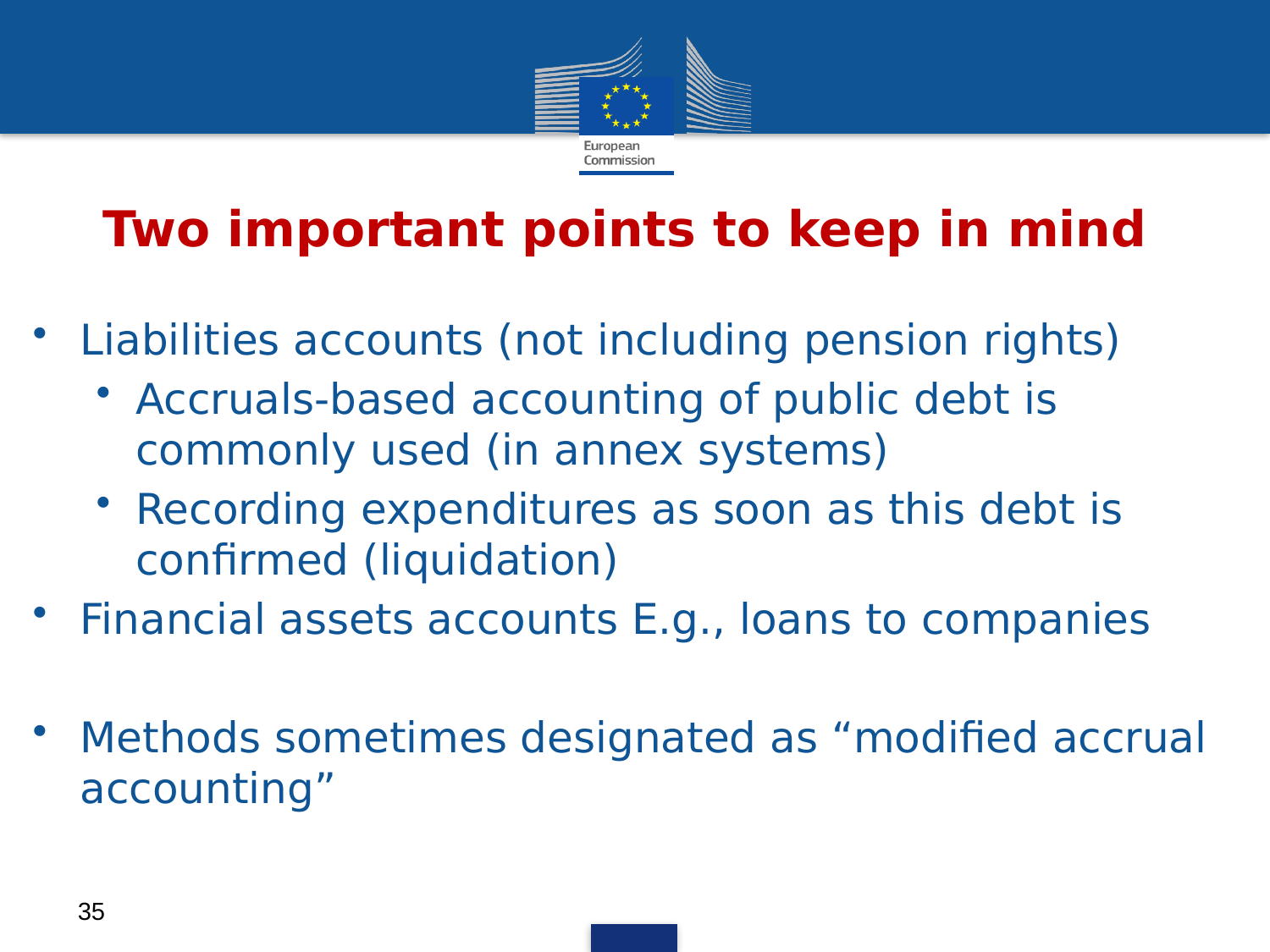

# Two important points to keep in mind
Liabilities accounts (not including pension rights)
Accruals-based accounting of public debt is commonly used (in annex systems)
Recording expenditures as soon as this debt is confirmed (liquidation)
Financial assets accounts E.g., loans to companies

Methods sometimes designated as “modified accrual accounting”
35